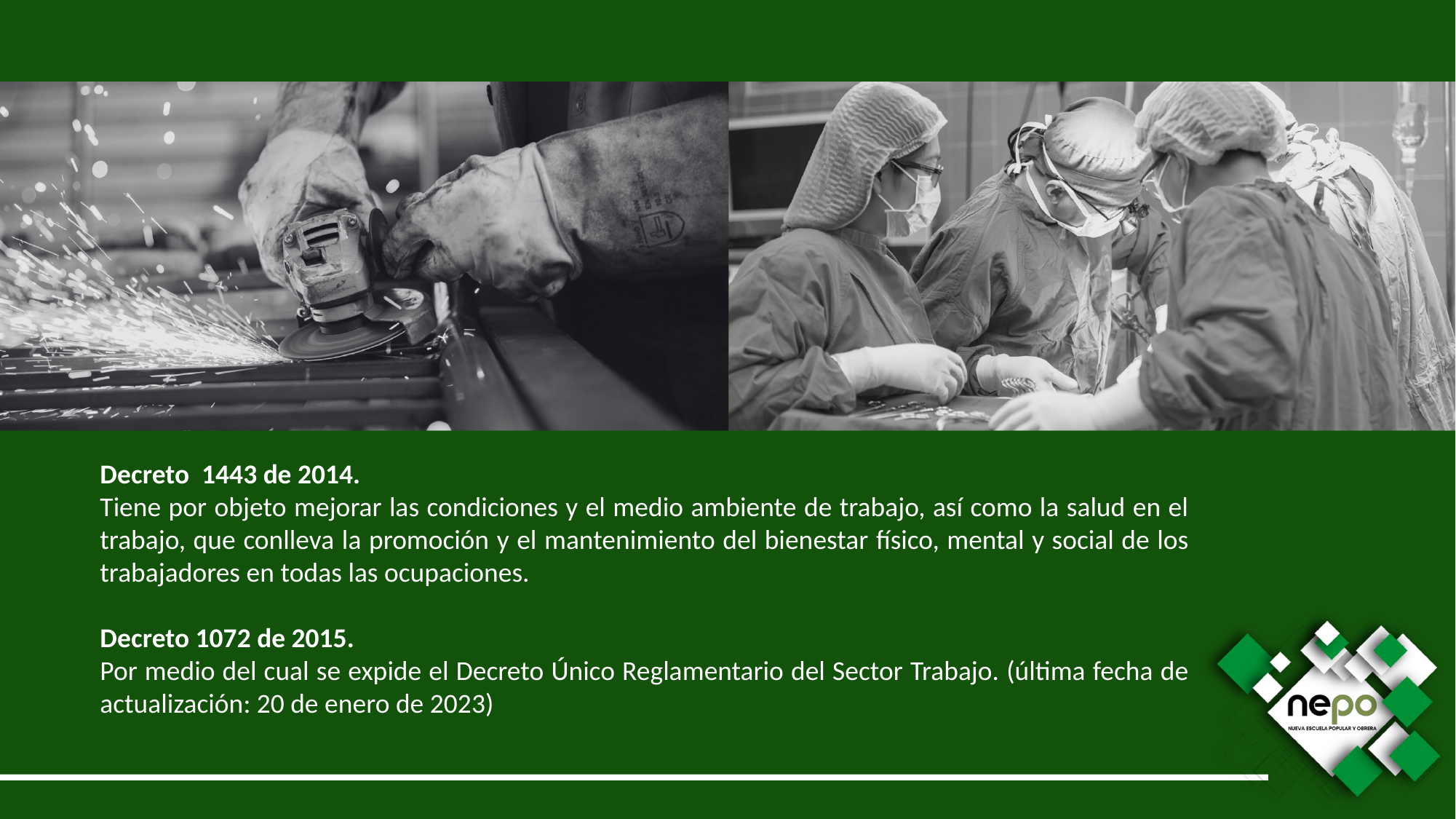

Decreto  1443 de 2014.
Tiene por objeto mejorar las condiciones y el medio ambiente de trabajo, así como la salud en el trabajo, que conlleva la promoción y el mantenimiento del bienestar físico, mental y social de los trabajadores en todas las ocupaciones.

Decreto 1072 de 2015.
Por medio del cual se expide el Decreto Único Reglamentario del Sector Trabajo. (última fecha de actualización: 20 de enero de 2023)